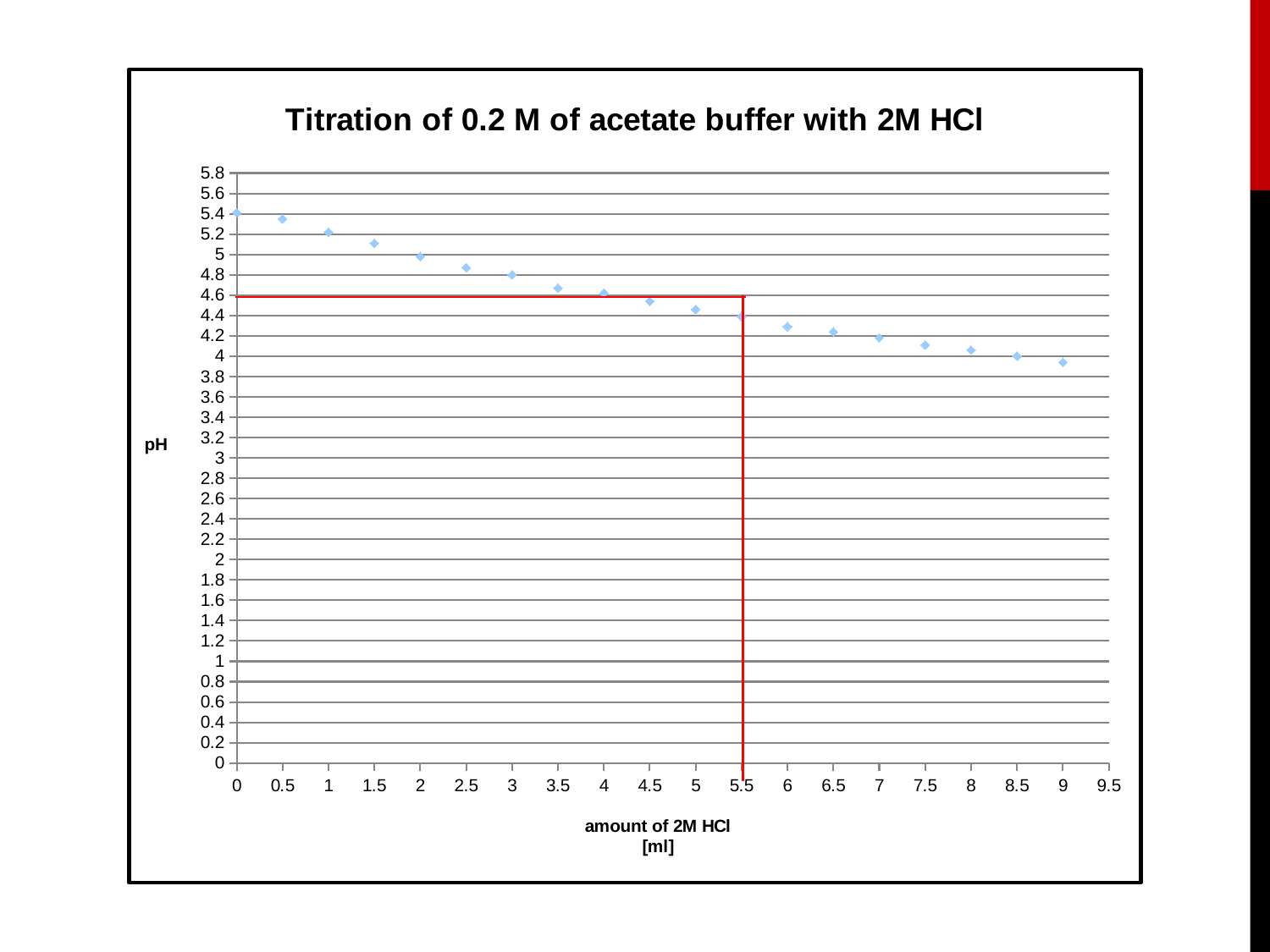

### Chart: Titration of 0.2 M of acetate buffer with 2M HCl

| Category | pH |
|---|---|